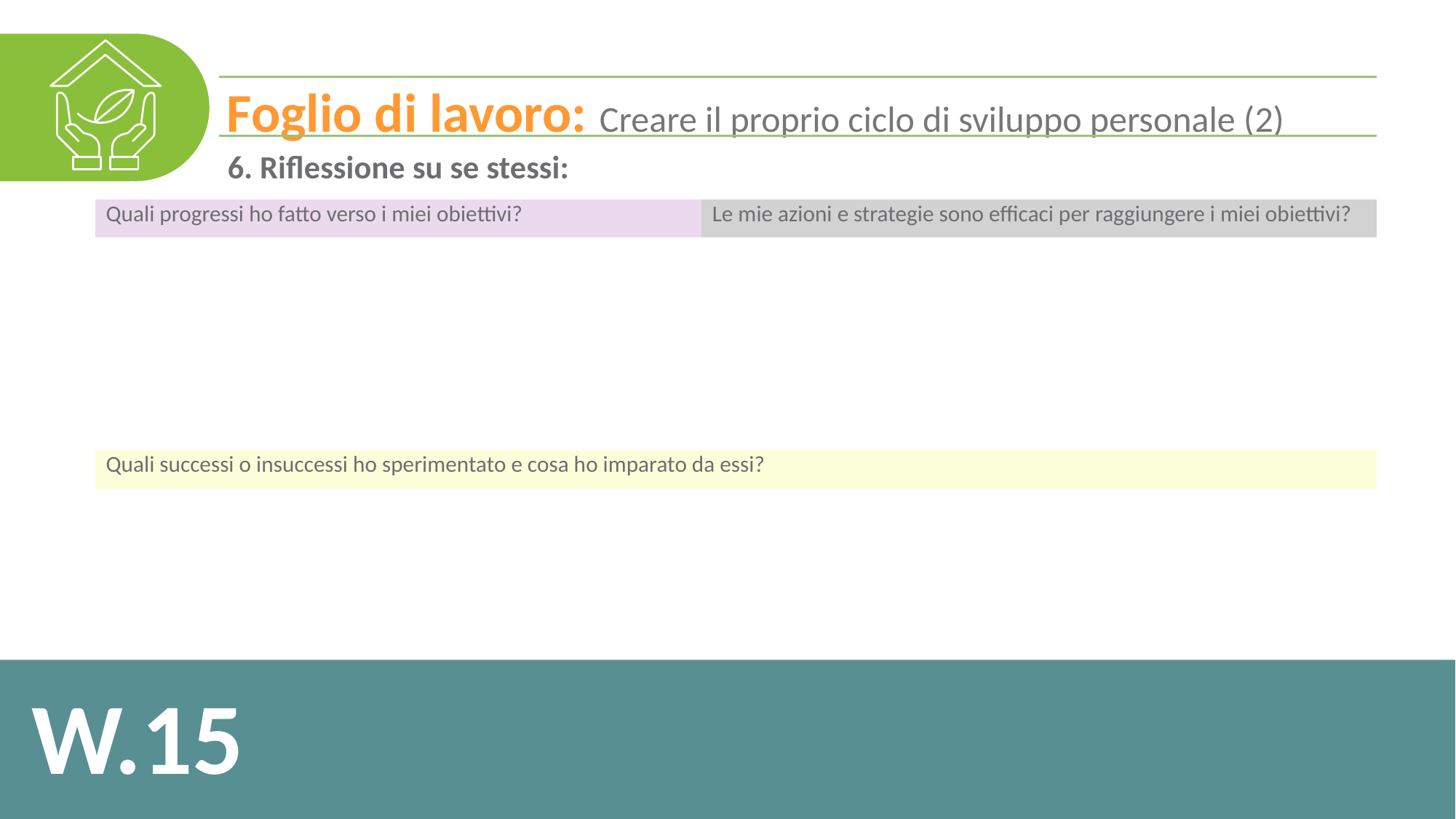

Foglio di lavoro: Creare il proprio ciclo di sviluppo personale (2)

6. Riflessione su se stessi:
| Quali progressi ho fatto verso i miei obiettivi? | Le mie azioni e strategie sono efficaci per raggiungere i miei obiettivi? |
| --- | --- |
|  |  |
| Quali successi o insuccessi ho sperimentato e cosa ho imparato da essi? |  |
|  |  |

W.15